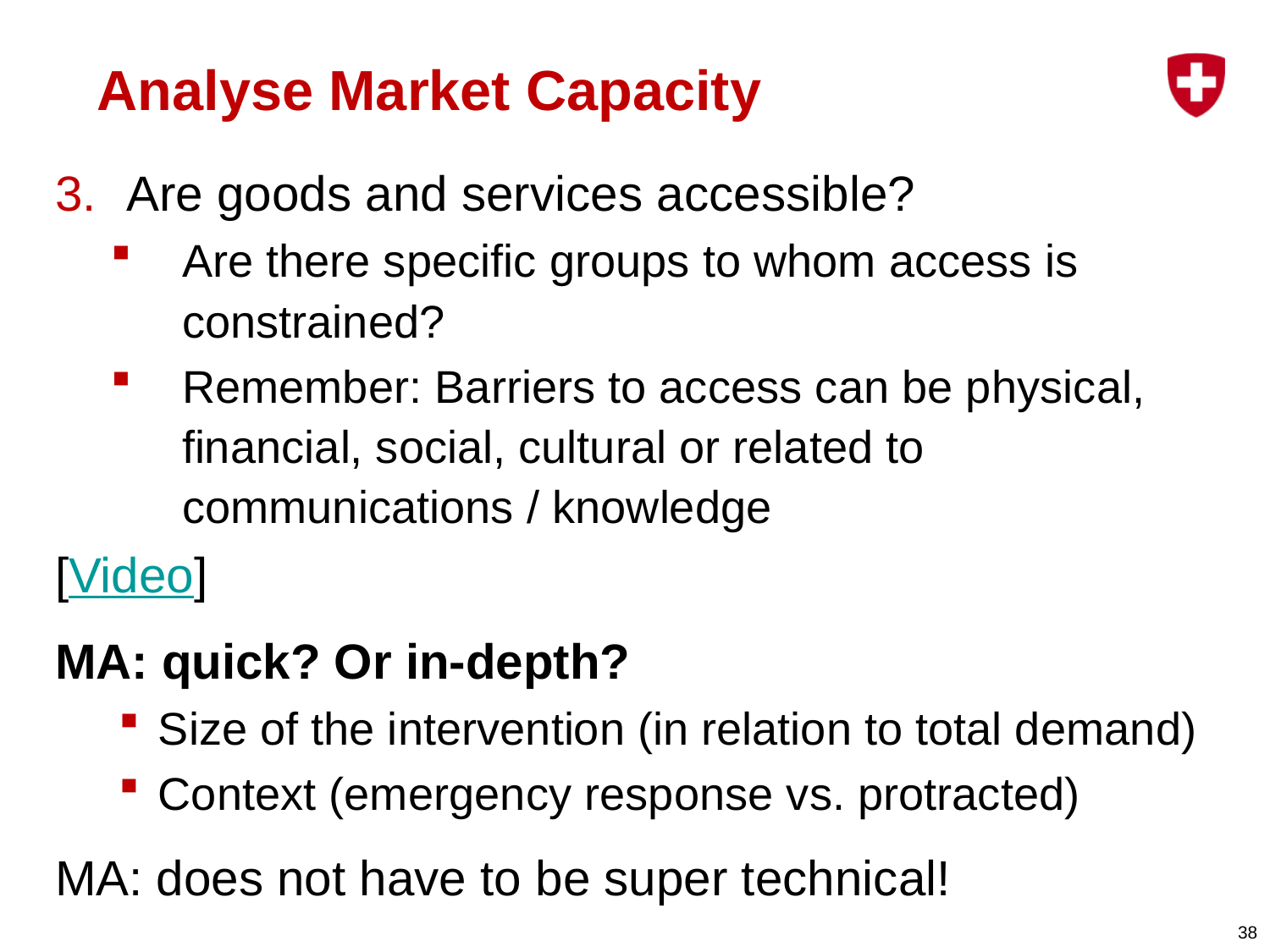

# Analyse Market Capacity
Are goods and services accessible?
Are there specific groups to whom access is constrained?
Remember: Barriers to access can be physical, financial, social, cultural or related to communications / knowledge
[Video]
MA: quick? Or in-depth?
Size of the intervention (in relation to total demand)
Context (emergency response vs. protracted)
MA: does not have to be super technical!
38